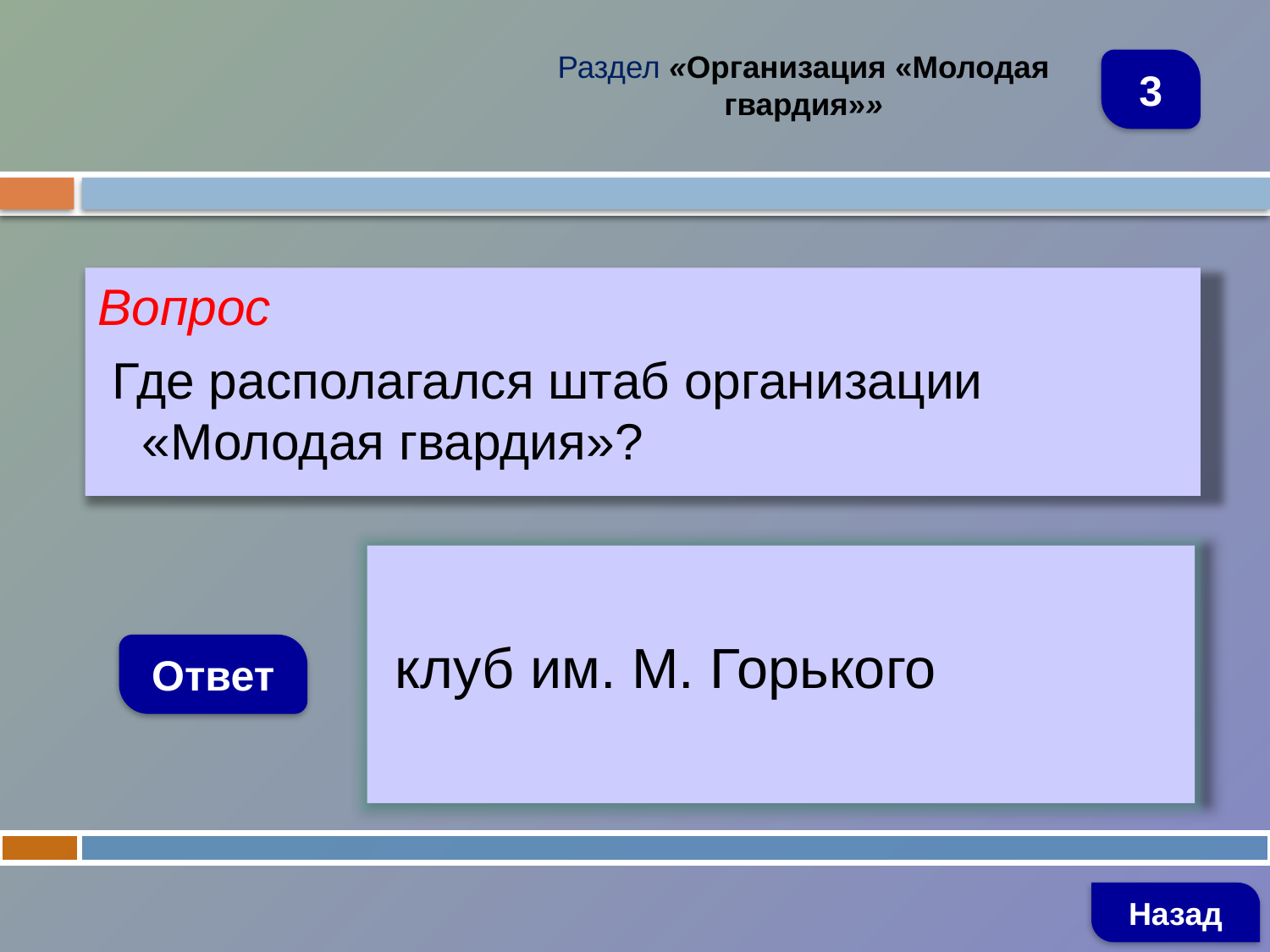

Раздел «Организация «Молодая гвардия»»
3
Вопрос
 Где располагался штаб организации «Молодая гвардия»?

 клуб им. М. Горького
Ответ

Назад